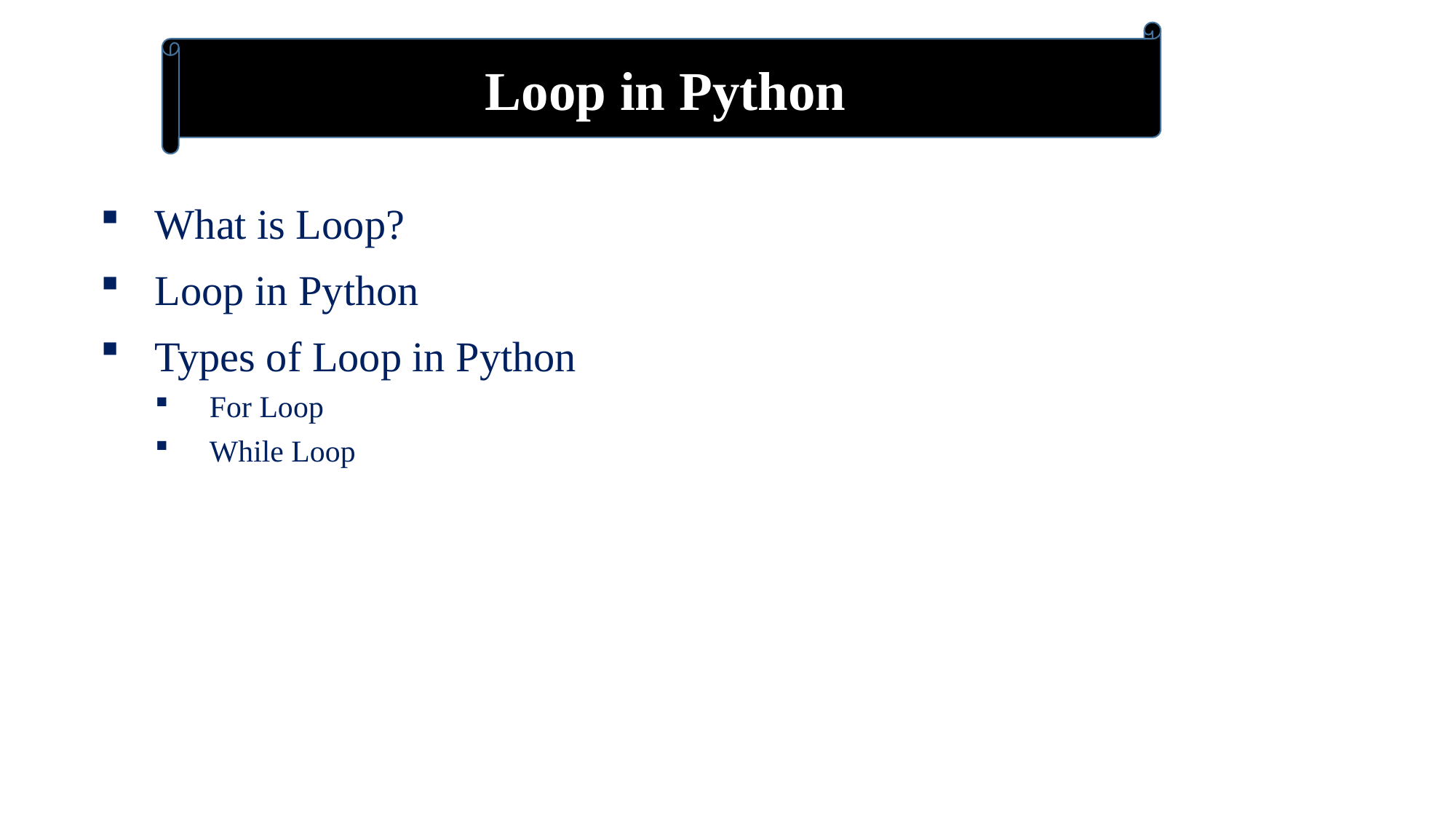

Loop in Python
What is Loop?
Loop in Python
Types of Loop in Python
For Loop
While Loop